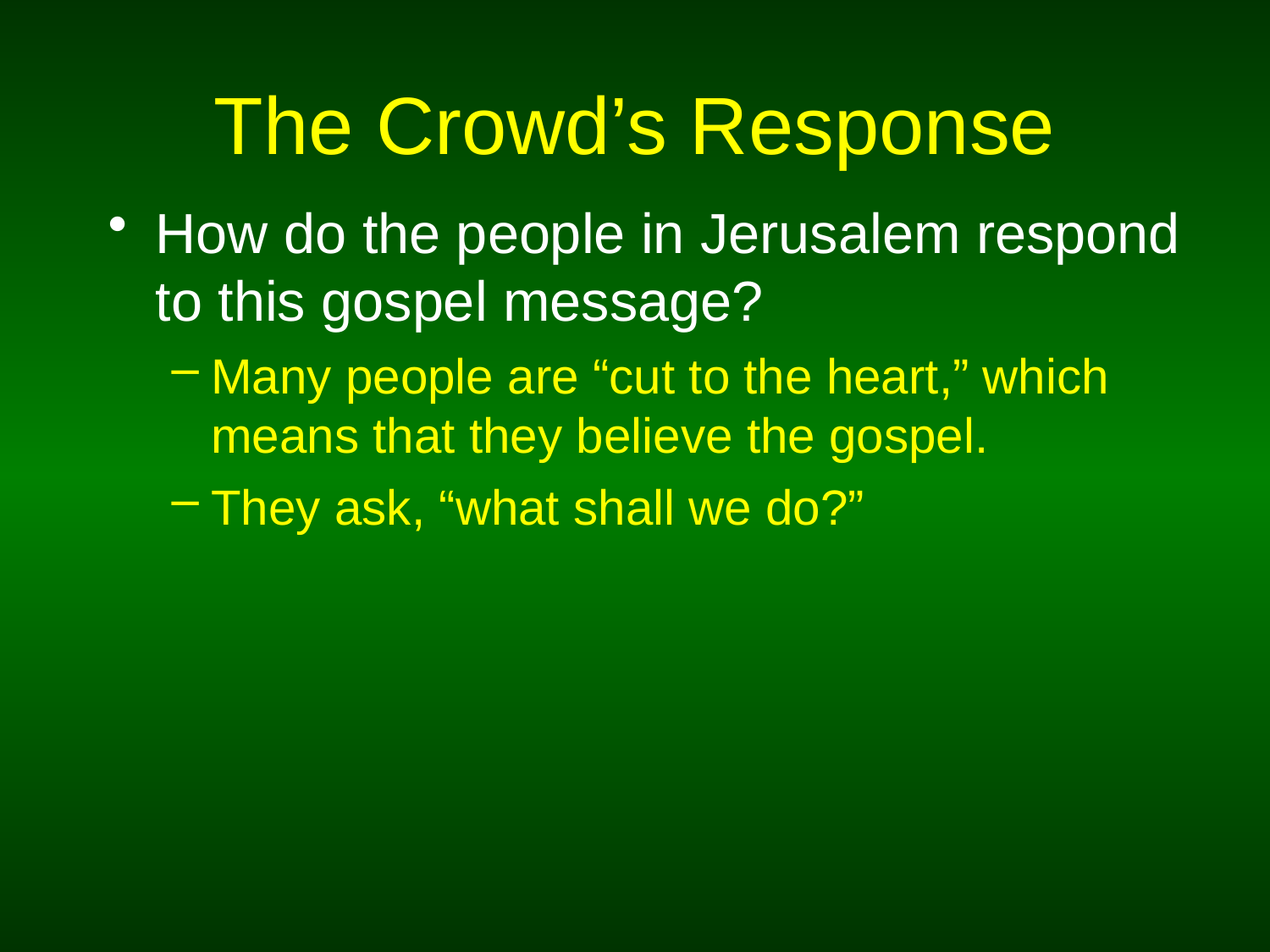

# The Crowd’s Response
How do the people in Jerusalem respond to this gospel message?
Many people are “cut to the heart,” which means that they believe the gospel.
They ask, “what shall we do?”